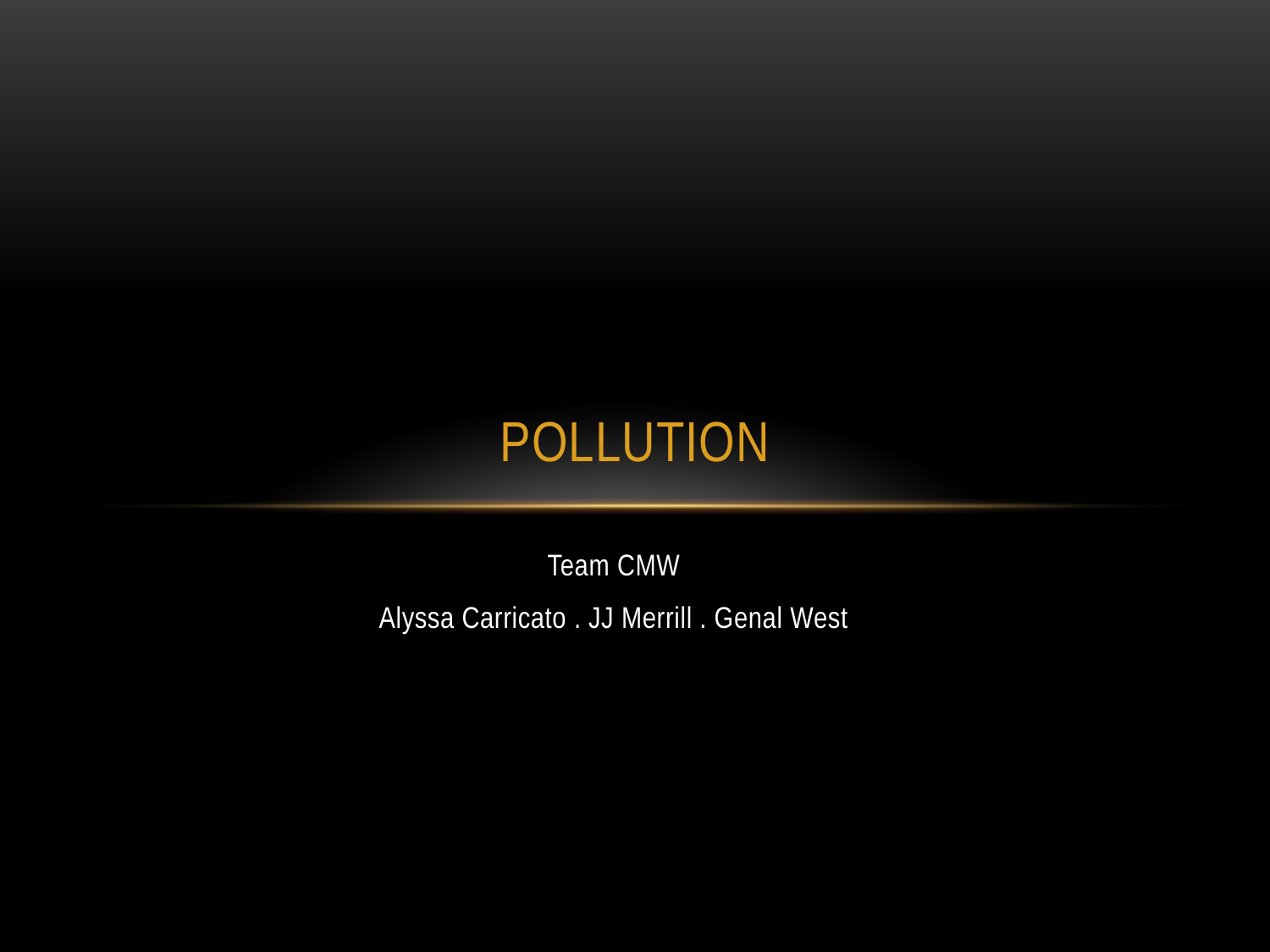

# Pollution
Team CMW
Alyssa Carricato . JJ Merrill . Genal West